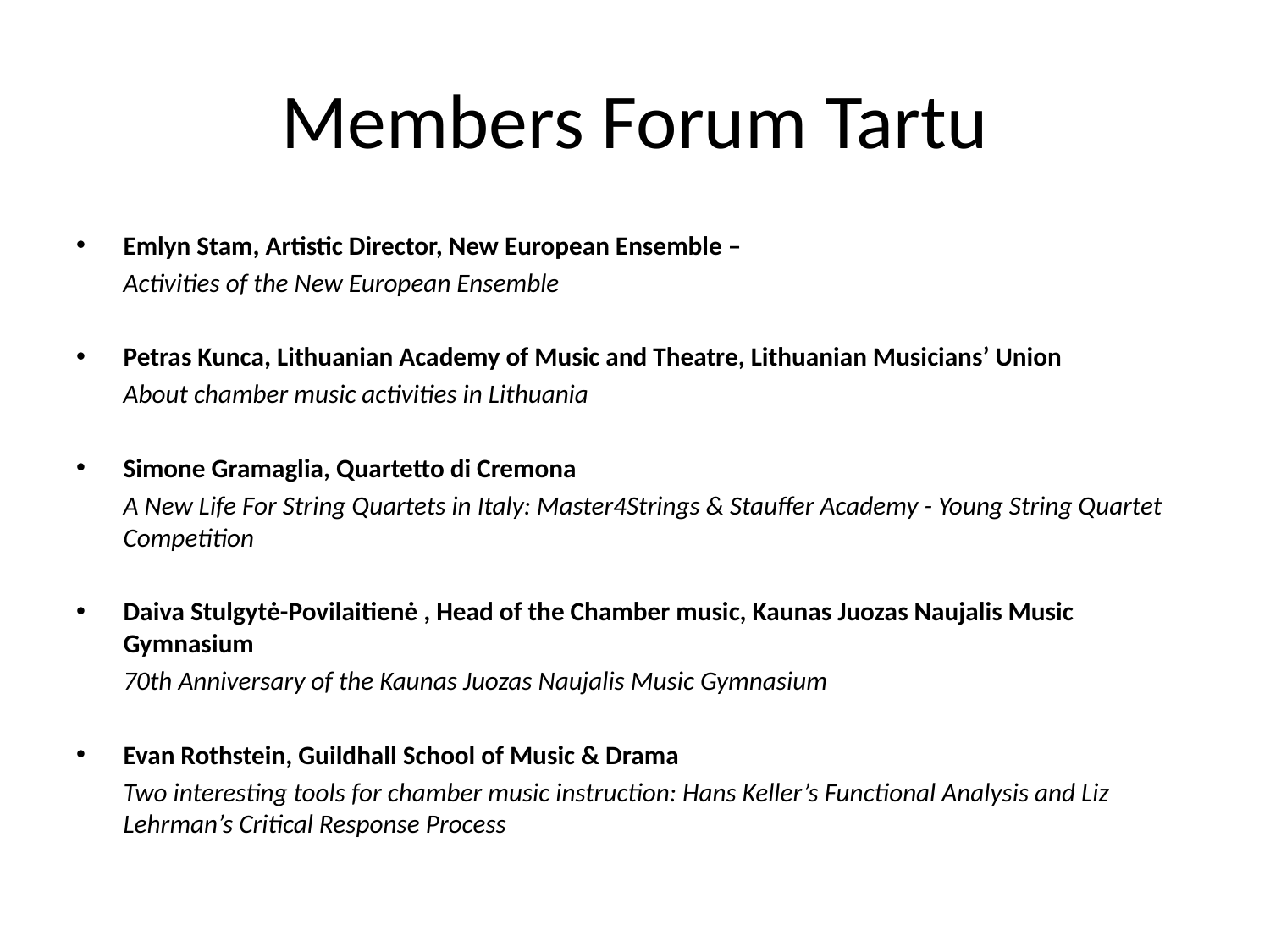

# Members Forum Tartu
Emlyn Stam, Artistic Director, New European Ensemble –
	Activities of the New European Ensemble

Petras Kunca, Lithuanian Academy of Music and Theatre, Lithuanian Musicians’ Union
	About chamber music activities in Lithuania

Simone Gramaglia, Quartetto di Cremona
	A New Life For String Quartets in Italy: Master4Strings & Stauffer Academy - Young String Quartet Competition

Daiva Stulgytė-Povilaitienė , Head of the Chamber music, Kaunas Juozas Naujalis Music Gymnasium
	70th Anniversary of the Kaunas Juozas Naujalis Music Gymnasium

Evan Rothstein, Guildhall School of Music & Drama
	Two interesting tools for chamber music instruction: Hans Keller’s Functional Analysis and Liz Lehrman’s Critical Response Process